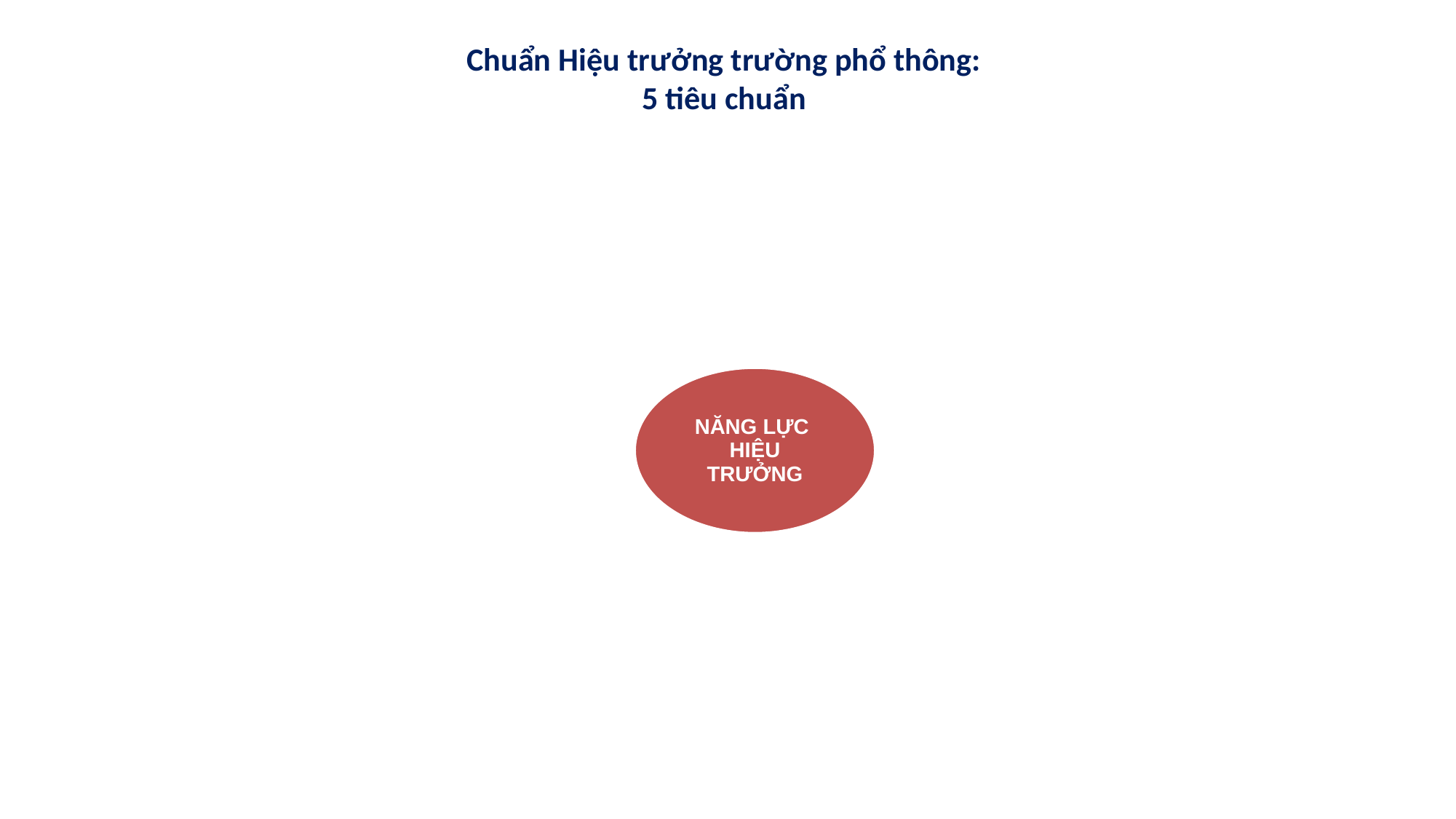

# Chuẩn Hiệu trưởng trường phổ thông: 5 tiêu chuẩn
NĂNG LỰC  HIỆU TRƯỞNG